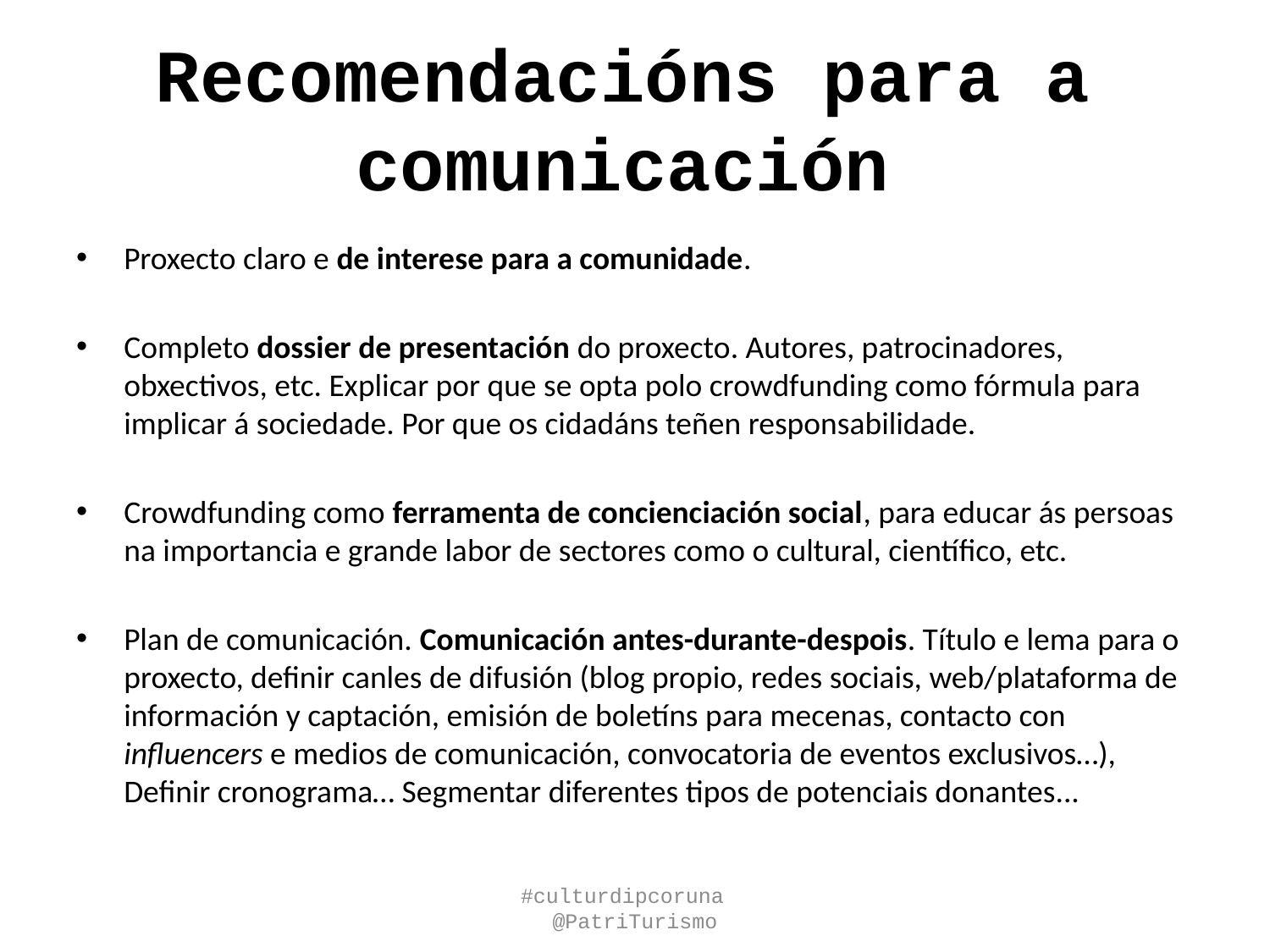

# Recomendacións para a comunicación
Proxecto claro e de interese para a comunidade.

Completo dossier de presentación do proxecto. Autores, patrocinadores, obxectivos, etc. Explicar por que se opta polo crowdfunding como fórmula para implicar á sociedade. Por que os cidadáns teñen responsabilidade.

Crowdfunding como ferramenta de concienciación social, para educar ás persoas na importancia e grande labor de sectores como o cultural, científico, etc.

Plan de comunicación. Comunicación antes-durante-despois. Título e lema para o proxecto, definir canles de difusión (blog propio, redes sociais, web/plataforma de información y captación, emisión de boletíns para mecenas, contacto con influencers e medios de comunicación, convocatoria de eventos exclusivos…), Definir cronograma… Segmentar diferentes tipos de potenciais donantes...
#culturdipcoruna   @PatriTurismo